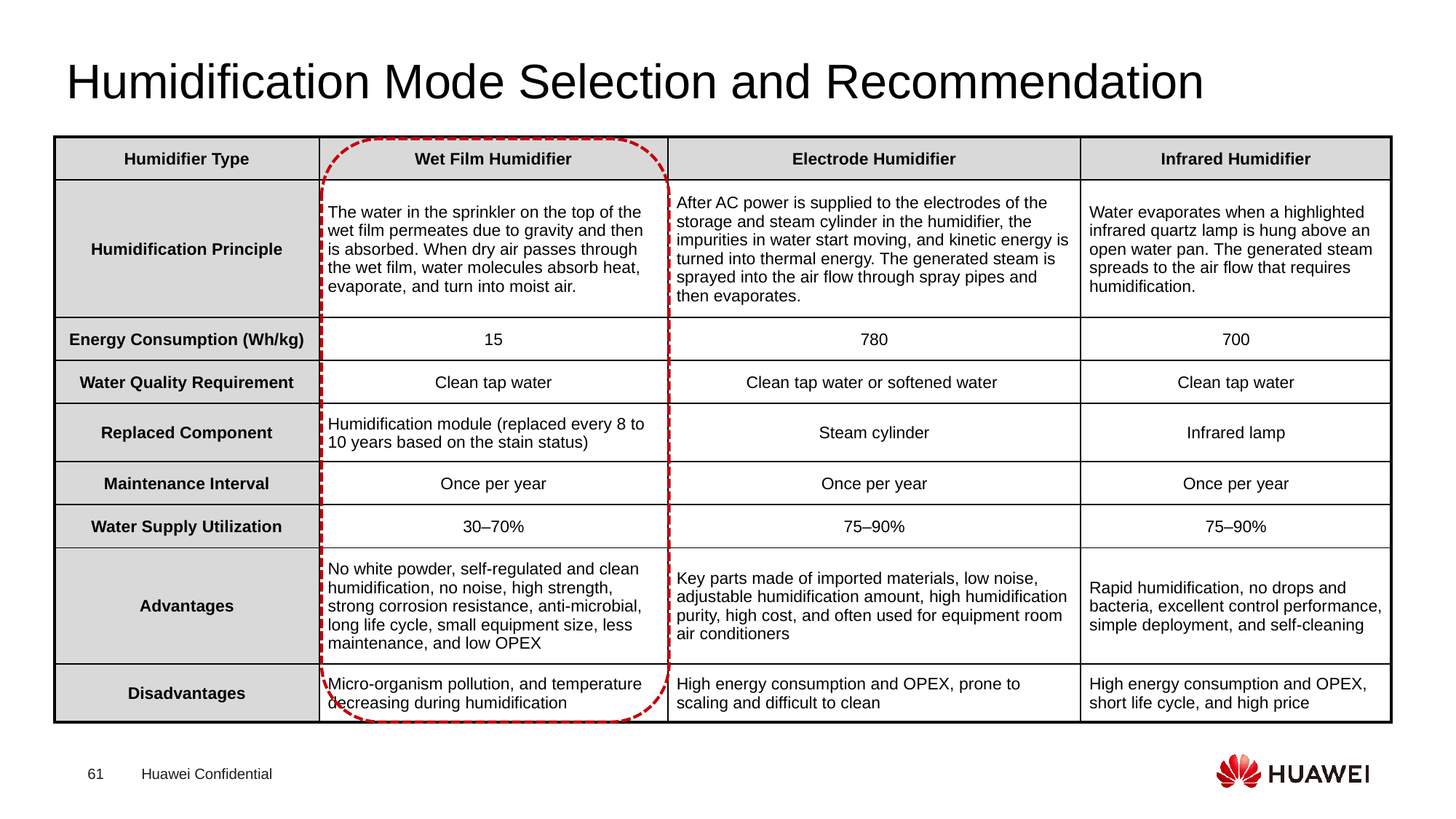

# Humidification Mode Selection and Recommendation
| Humidifier Type | Wet Film Humidifier | Electrode Humidifier | Infrared Humidifier |
| --- | --- | --- | --- |
| Humidification Principle | The water in the sprinkler on the top of the wet film permeates due to gravity and then is absorbed. When dry air passes through the wet film, water molecules absorb heat, evaporate, and turn into moist air. | After AC power is supplied to the electrodes of the storage and steam cylinder in the humidifier, the impurities in water start moving, and kinetic energy is turned into thermal energy. The generated steam is sprayed into the air flow through spray pipes and then evaporates. | Water evaporates when a highlighted infrared quartz lamp is hung above an open water pan. The generated steam spreads to the air flow that requires humidification. |
| Energy Consumption (Wh/kg) | 15 | 780 | 700 |
| Water Quality Requirement | Clean tap water | Clean tap water or softened water | Clean tap water |
| Replaced Component | Humidification module (replaced every 8 to 10 years based on the stain status) | Steam cylinder | Infrared lamp |
| Maintenance Interval | Once per year | Once per year | Once per year |
| Water Supply Utilization | 30–70% | 75–90% | 75–90% |
| Advantages | No white powder, self-regulated and clean humidification, no noise, high strength, strong corrosion resistance, anti-microbial, long life cycle, small equipment size, less maintenance, and low OPEX | Key parts made of imported materials, low noise, adjustable humidification amount, high humidification purity, high cost, and often used for equipment room air conditioners | Rapid humidification, no drops and bacteria, excellent control performance, simple deployment, and self-cleaning |
| Disadvantages | Micro-organism pollution, and temperature decreasing during humidification | High energy consumption and OPEX, prone to scaling and difficult to clean | High energy consumption and OPEX, short life cycle, and high price |